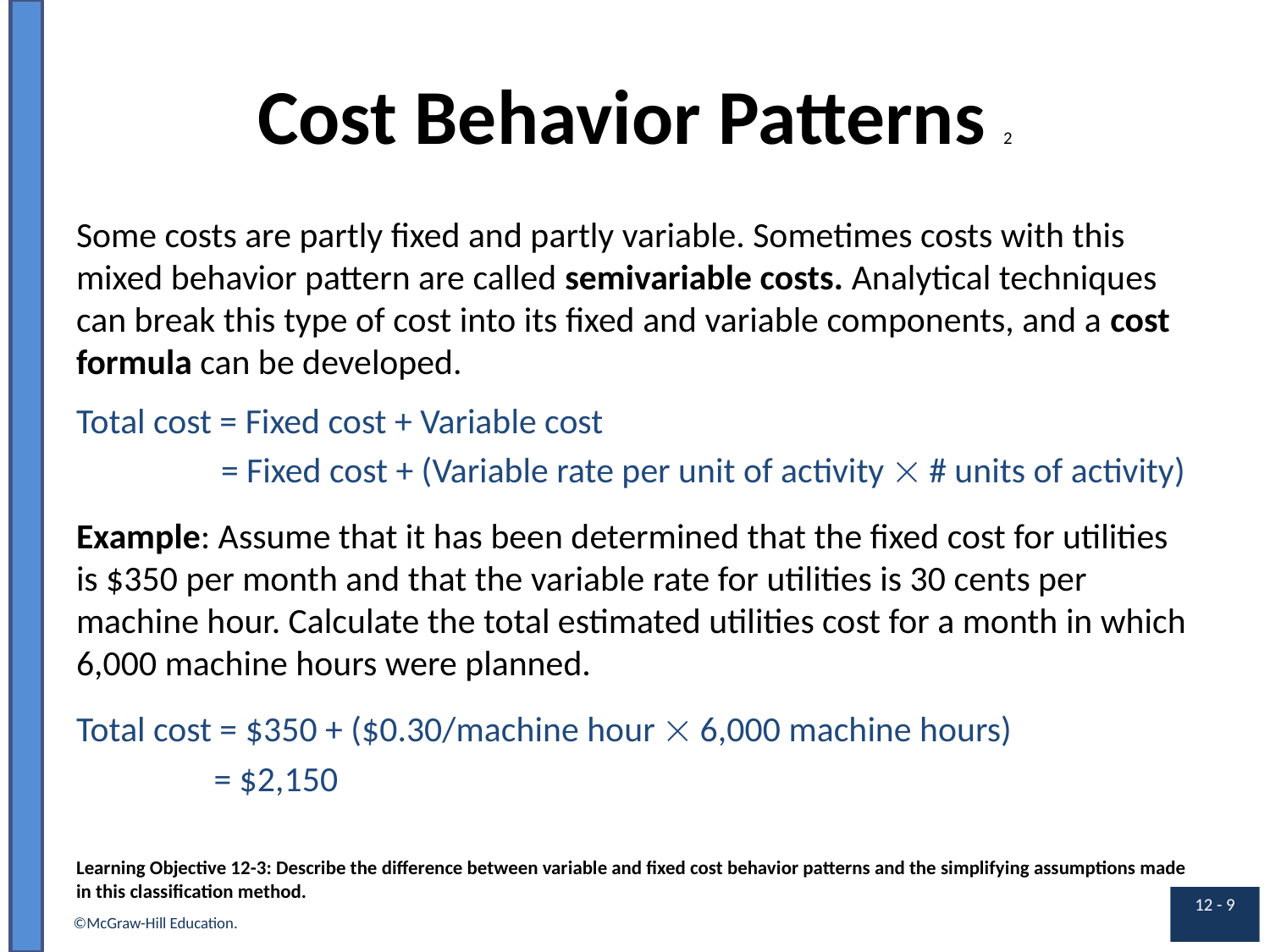

# Cost Behavior Patterns 2
Some costs are partly fixed and partly variable. Sometimes costs with this mixed behavior pattern are called semivariable costs. Analytical techniques can break this type of cost into its fixed and variable components, and a cost formula can be developed.
Total cost = Fixed cost + Variable cost
 = Fixed cost + (Variable rate per unit of activity × # units of activity)
Example: Assume that it has been determined that the fixed cost for utilities is $350 per month and that the variable rate for utilities is 30 cents per machine hour. Calculate the total estimated utilities cost for a month in which 6,000 machine hours were planned.
Total cost = $350 + ($0.30/machine hour × 6,000 machine hours)
= $2,150
Learning Objective 12-3: Describe the difference between variable and fixed cost behavior patterns and the simplifying assumptions made in this classification method.